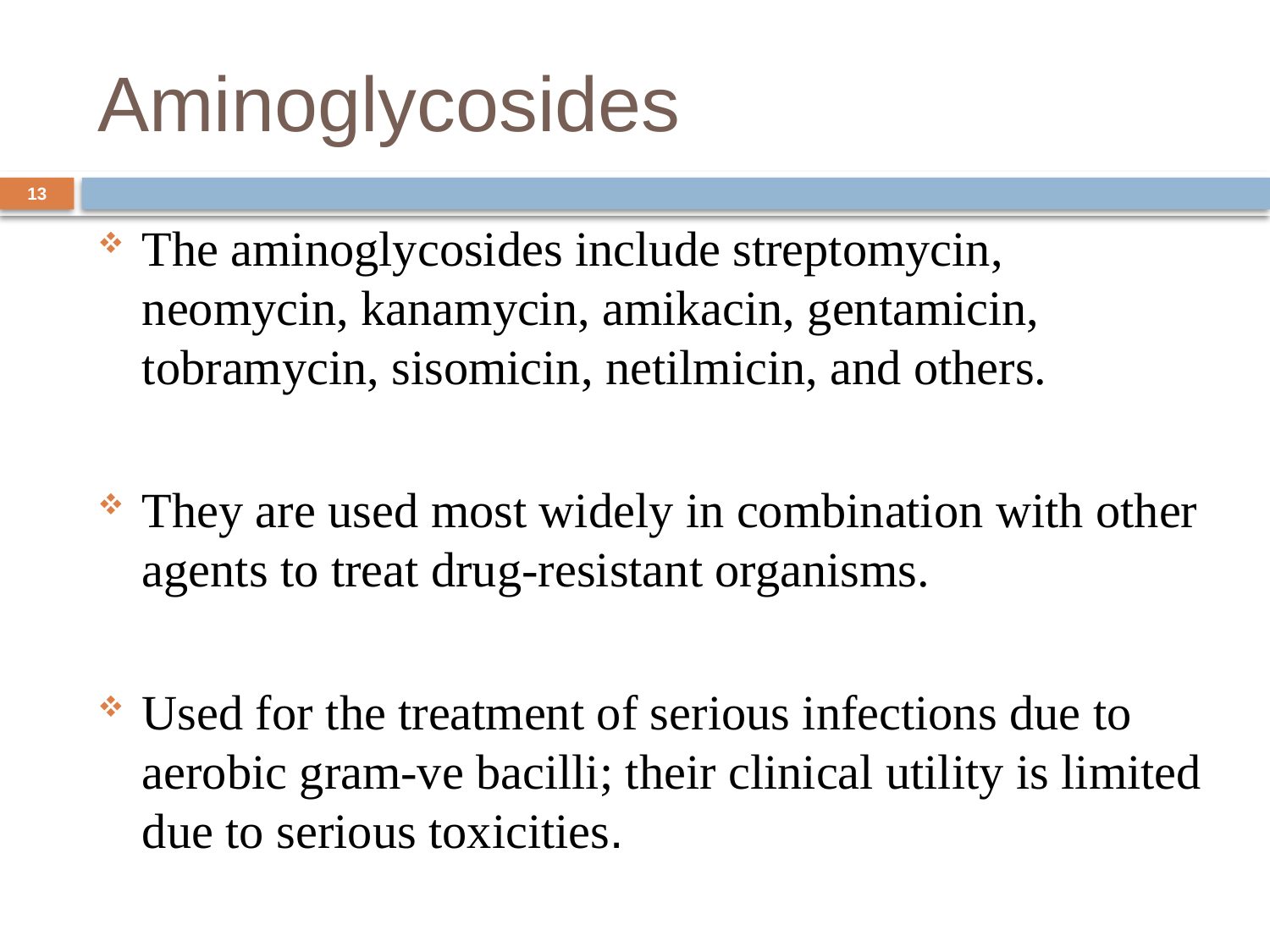

# Aminoglycosides
13
The aminoglycosides include streptomycin, neomycin, kanamycin, amikacin, gentamicin, tobramycin, sisomicin, netilmicin, and others.

They are used most widely in combination with other agents to treat drug-resistant organisms.

Used for the treatment of serious infections due to aerobic gram-ve bacilli; their clinical utility is limited due to serious toxicities.